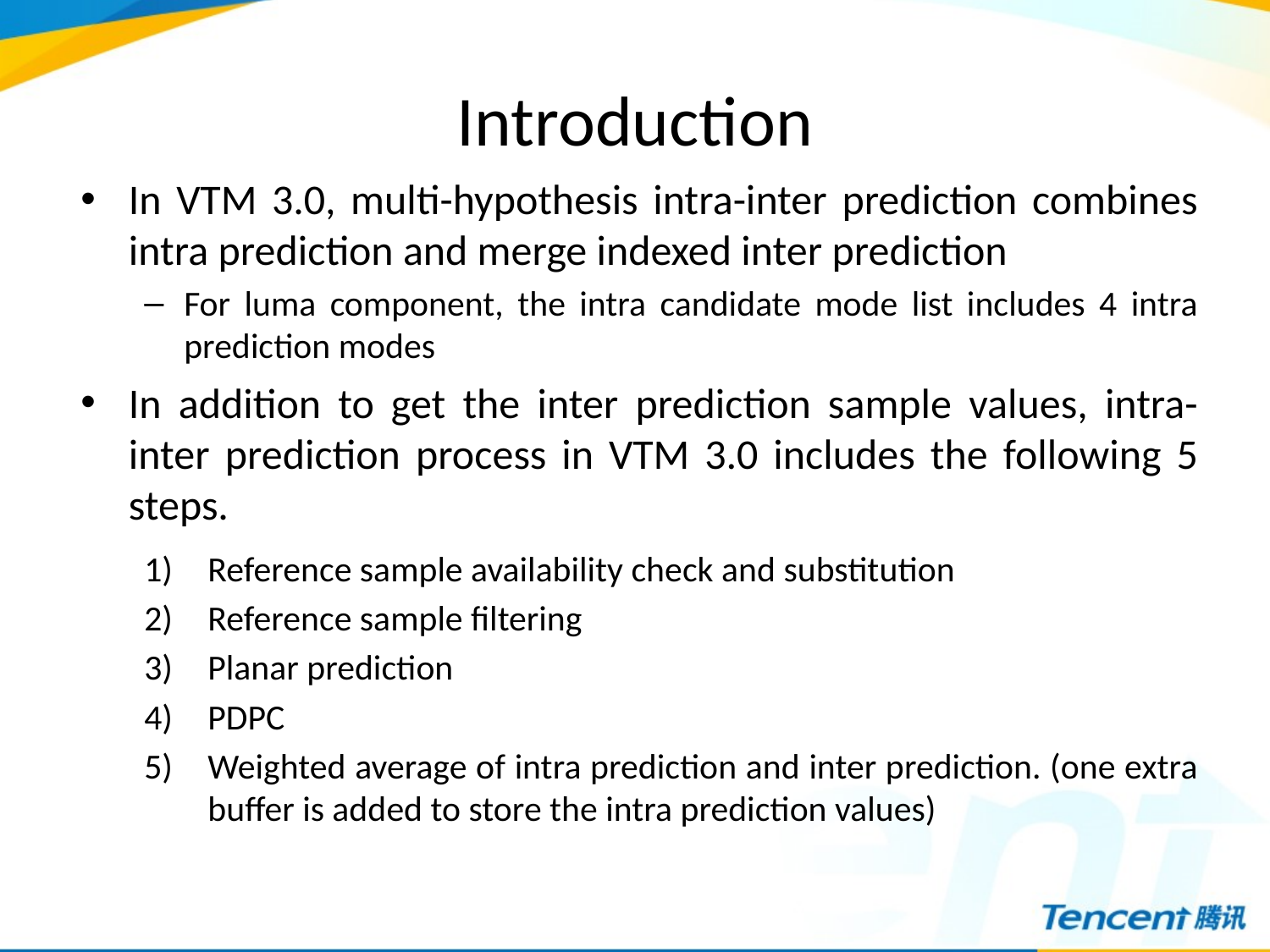

# Introduction
In VTM 3.0, multi-hypothesis intra-inter prediction combines intra prediction and merge indexed inter prediction
For luma component, the intra candidate mode list includes 4 intra prediction modes
In addition to get the inter prediction sample values, intra-inter prediction process in VTM 3.0 includes the following 5 steps.
Reference sample availability check and substitution
Reference sample filtering
Planar prediction
PDPC
Weighted average of intra prediction and inter prediction. (one extra buffer is added to store the intra prediction values)